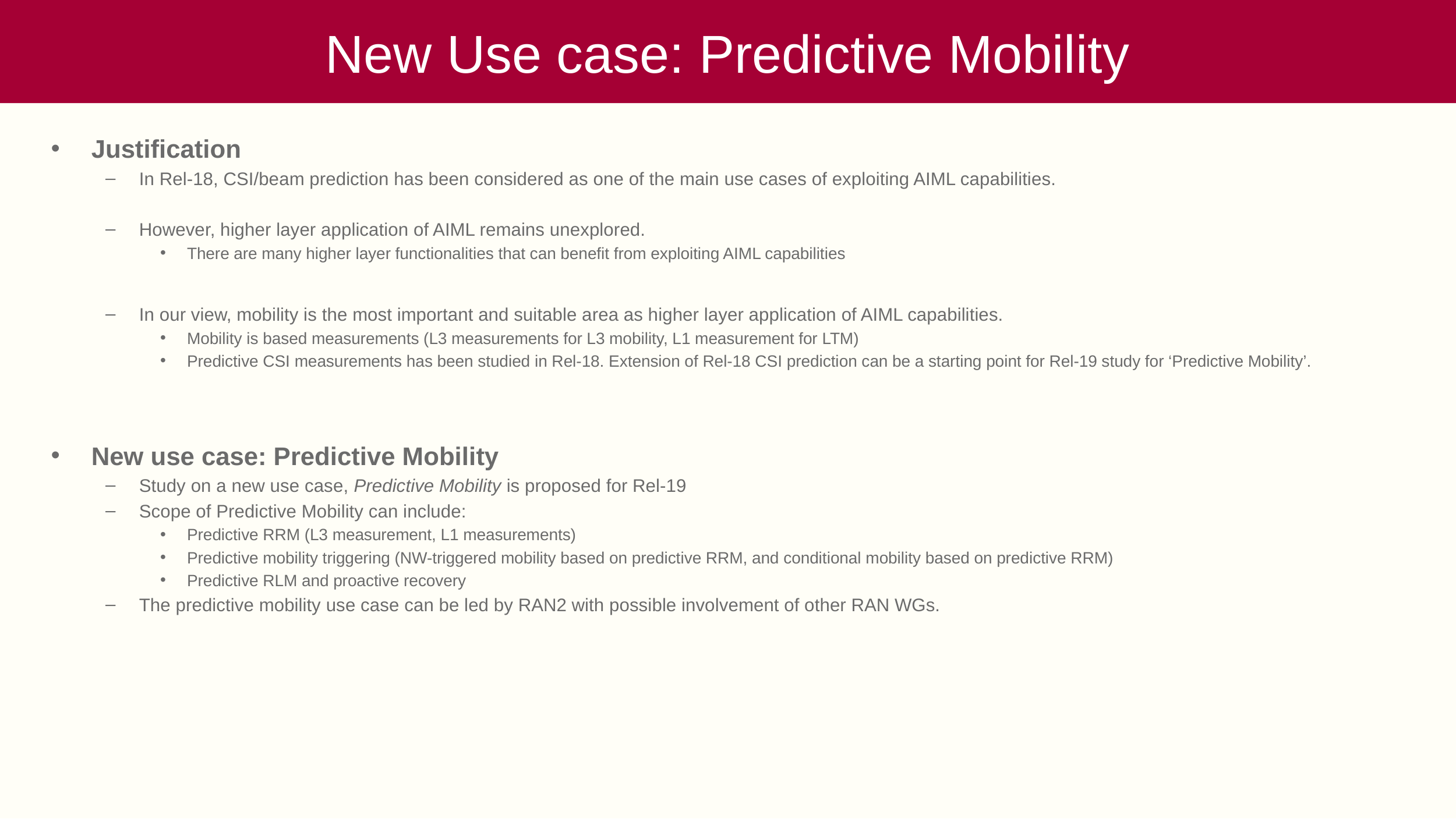

# New Use case: Predictive Mobility
Justification
In Rel-18, CSI/beam prediction has been considered as one of the main use cases of exploiting AIML capabilities.

However, higher layer application of AIML remains unexplored.
There are many higher layer functionalities that can benefit from exploiting AIML capabilities

In our view, mobility is the most important and suitable area as higher layer application of AIML capabilities.
Mobility is based measurements (L3 measurements for L3 mobility, L1 measurement for LTM)
Predictive CSI measurements has been studied in Rel-18. Extension of Rel-18 CSI prediction can be a starting point for Rel-19 study for ‘Predictive Mobility’.

New use case: Predictive Mobility
Study on a new use case, Predictive Mobility is proposed for Rel-19
Scope of Predictive Mobility can include:
Predictive RRM (L3 measurement, L1 measurements)
Predictive mobility triggering (NW-triggered mobility based on predictive RRM, and conditional mobility based on predictive RRM)
Predictive RLM and proactive recovery
The predictive mobility use case can be led by RAN2 with possible involvement of other RAN WGs.